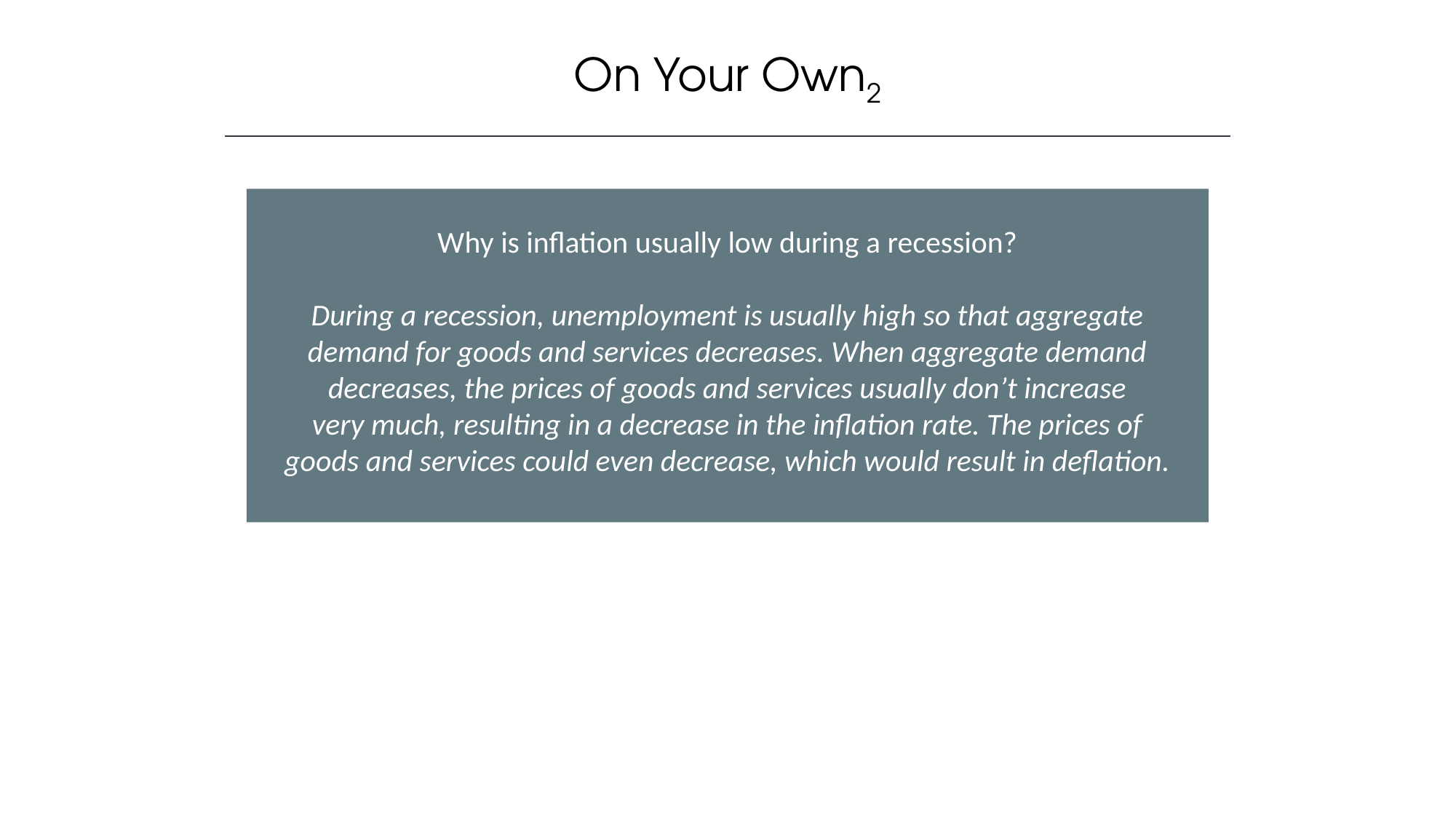

On Your Own2

Why is inflation usually low during a recession?

During a recession, unemployment is usually high so that aggregate demand for goods and services decreases. When aggregate demand decreases, the prices of goods and services usually don’t increase
very much, resulting in a decrease in the inflation rate. The prices of goods and services could even decrease, which would result in deflation.